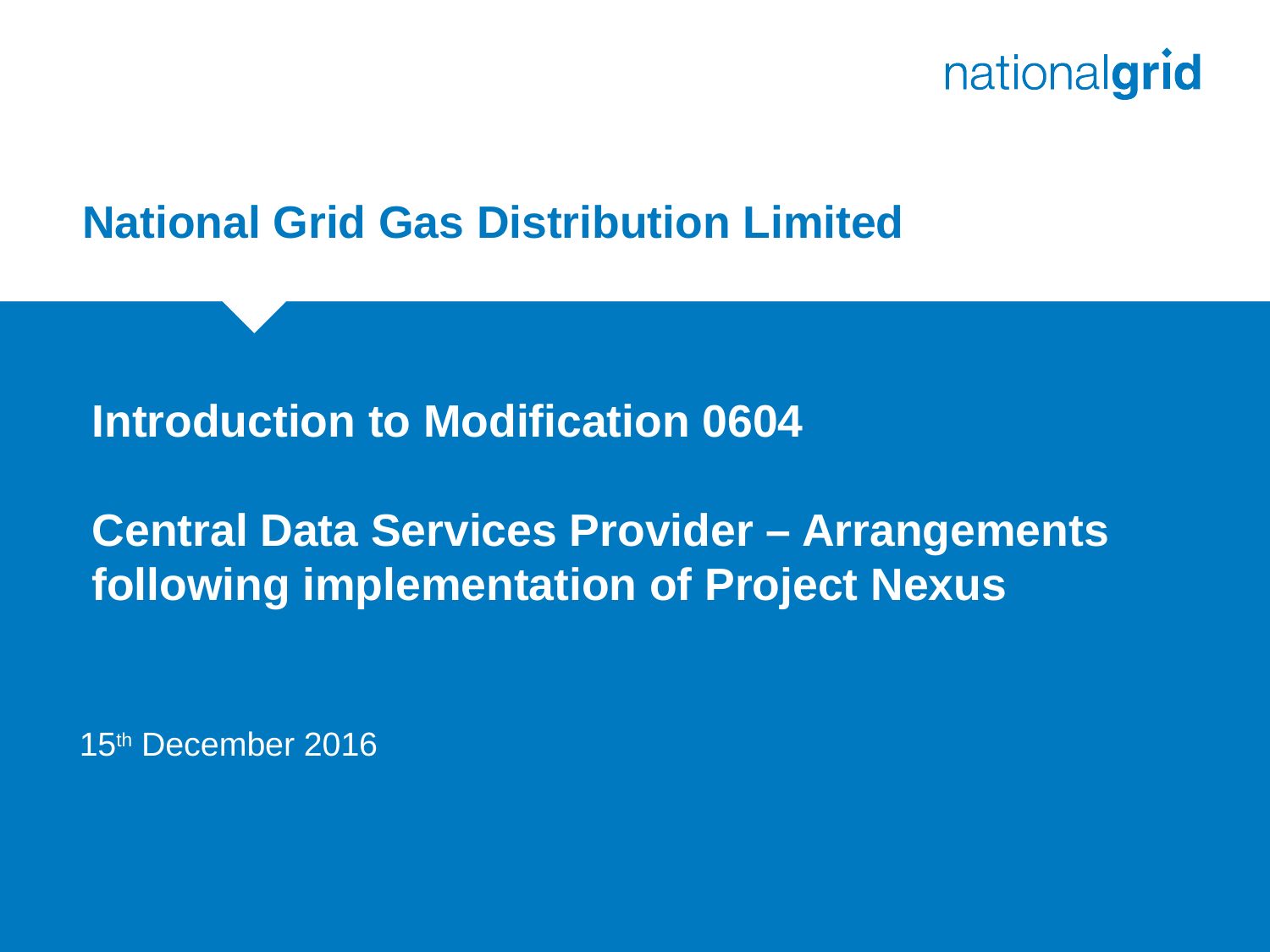

# National Grid Gas Distribution Limited
Introduction to Modification 0604

Central Data Services Provider – Arrangements following implementation of Project Nexus
15th December 2016